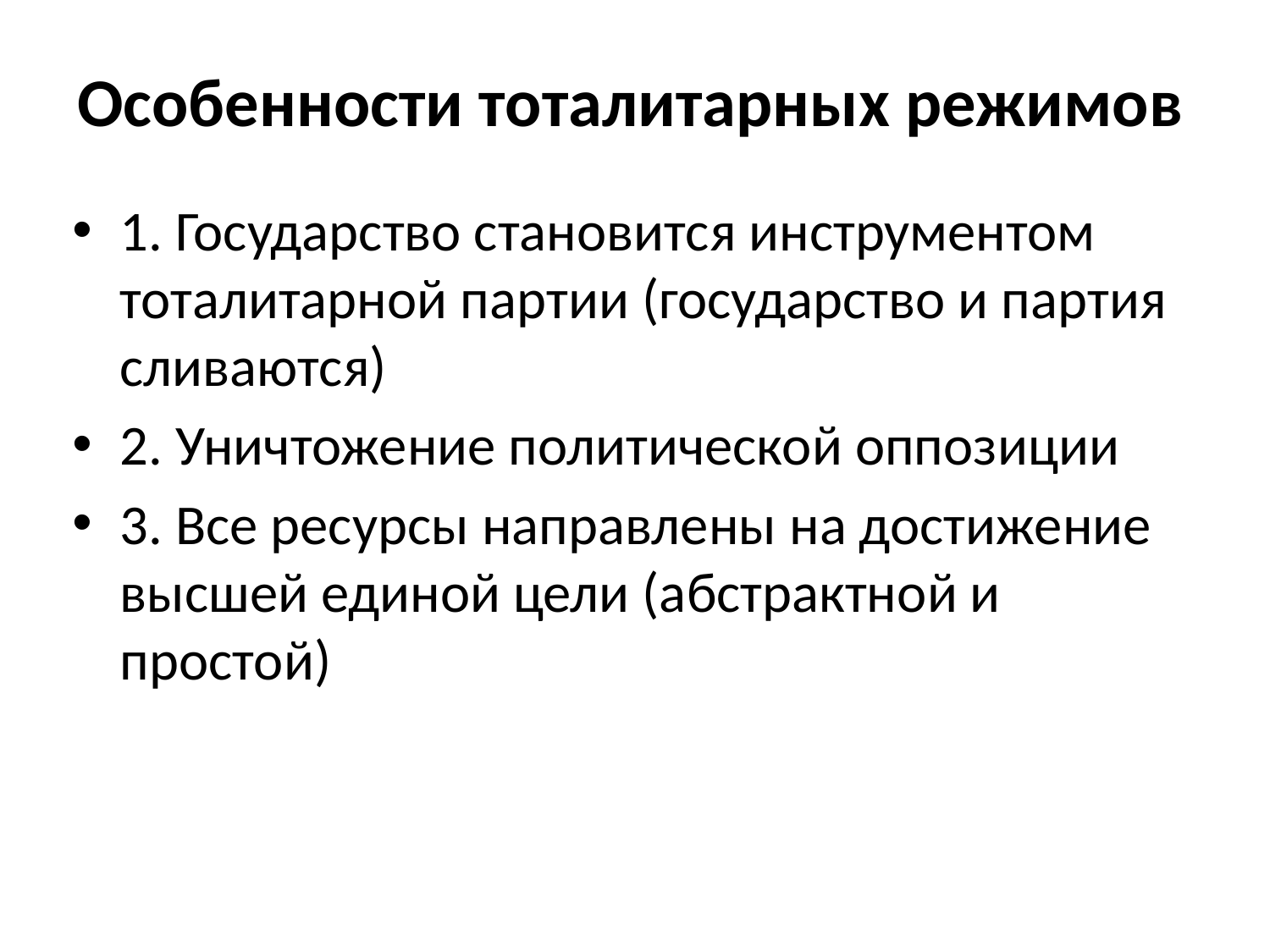

# Особенности тоталитарных режимов
1. Государство становится инструментом тоталитарной партии (государство и партия сливаются)
2. Уничтожение политической оппозиции
3. Все ресурсы направлены на достижение высшей единой цели (абстрактной и простой)